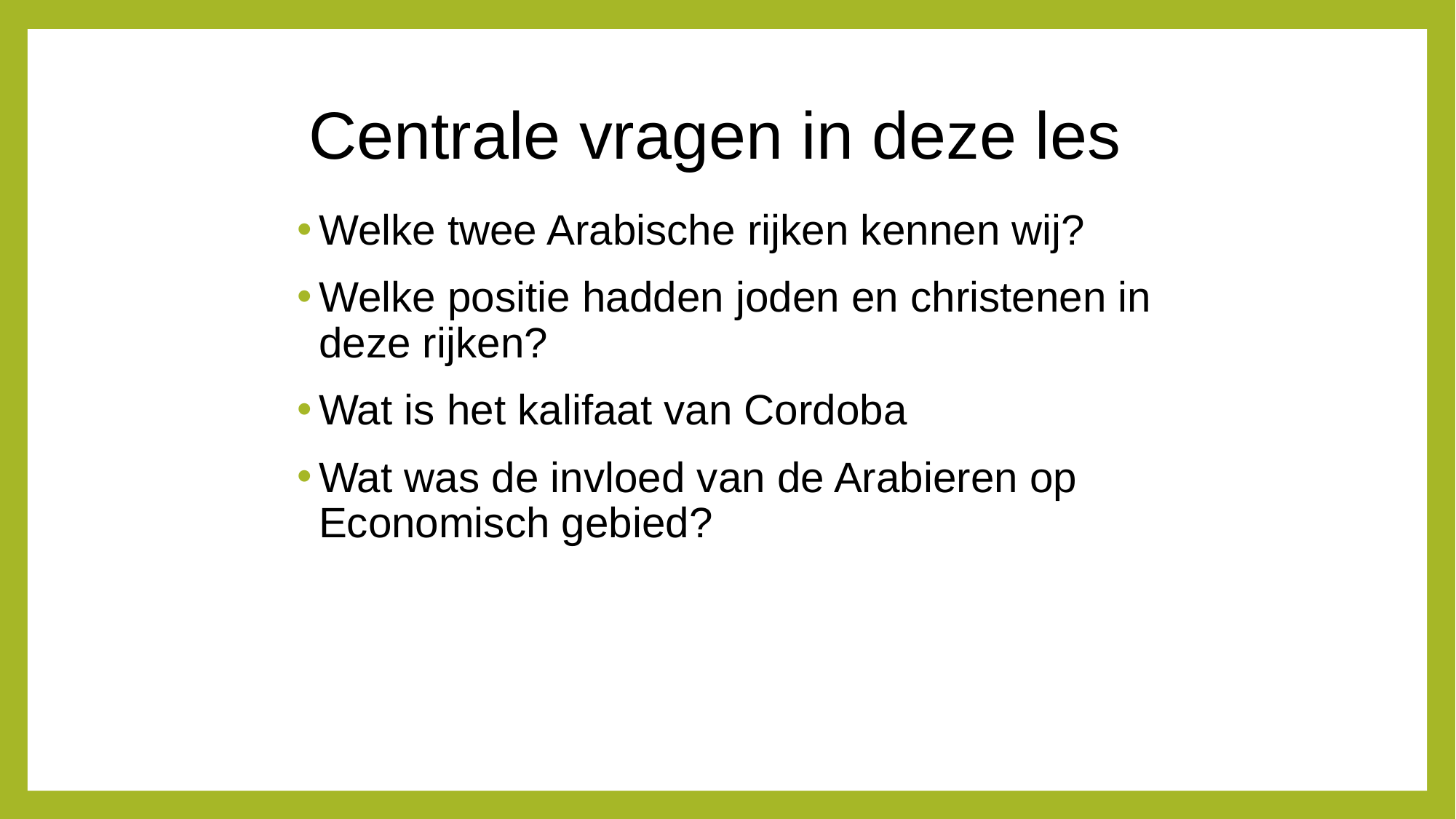

# Centrale vragen in deze les
Welke twee Arabische rijken kennen wij?
Welke positie hadden joden en christenen in deze rijken?
Wat is het kalifaat van Cordoba
Wat was de invloed van de Arabieren op Economisch gebied?